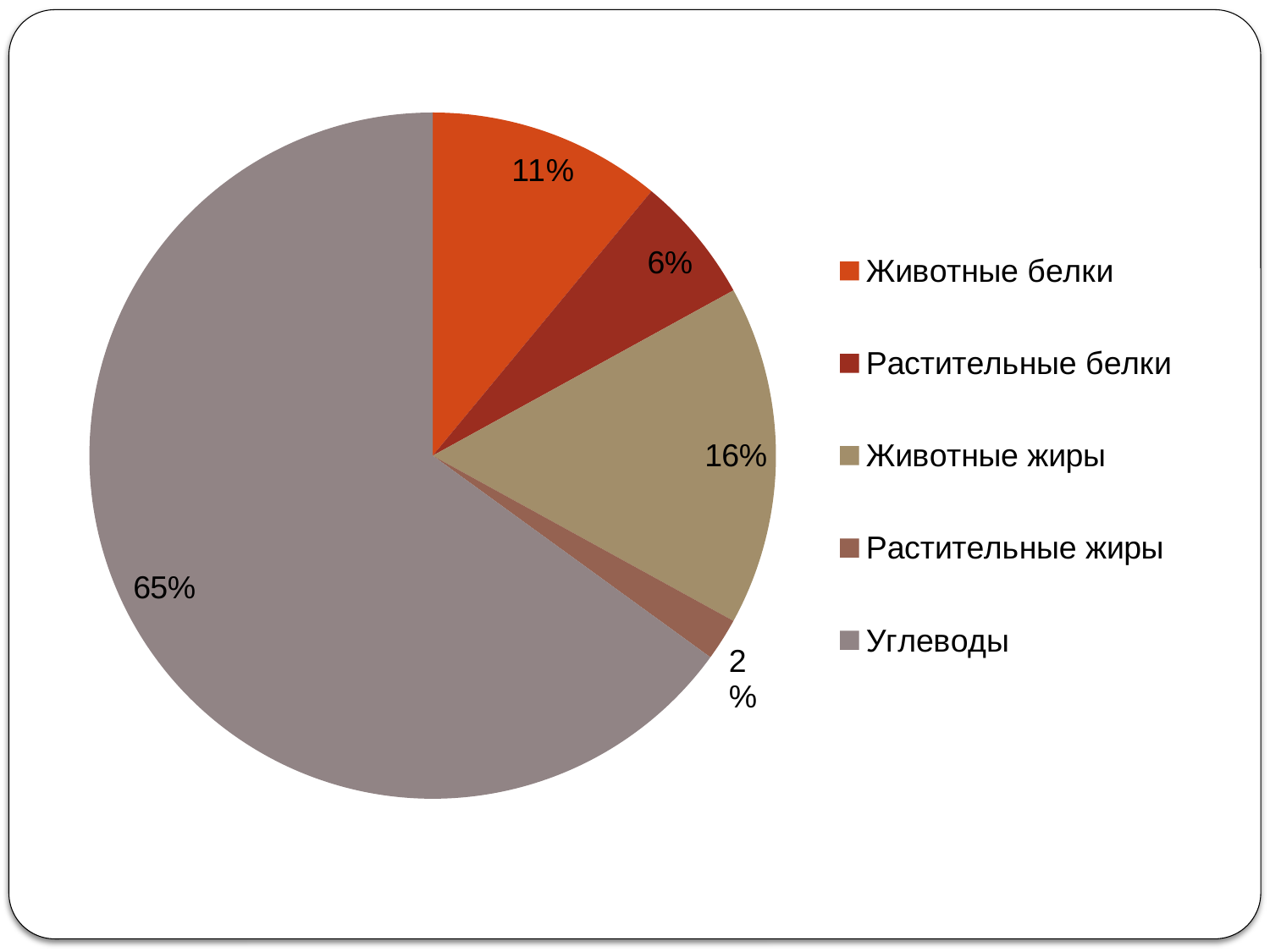

### Chart

| Category | Продажи |
|---|---|
| Животные белки | 0.11000000000000001 |
| Растительные белки | 0.06000000000000001 |
| Животные жиры | 0.16000000000000003 |
| Растительные жиры | 0.020000000000000004 |
| Углеводы | 0.6500000000000001 |